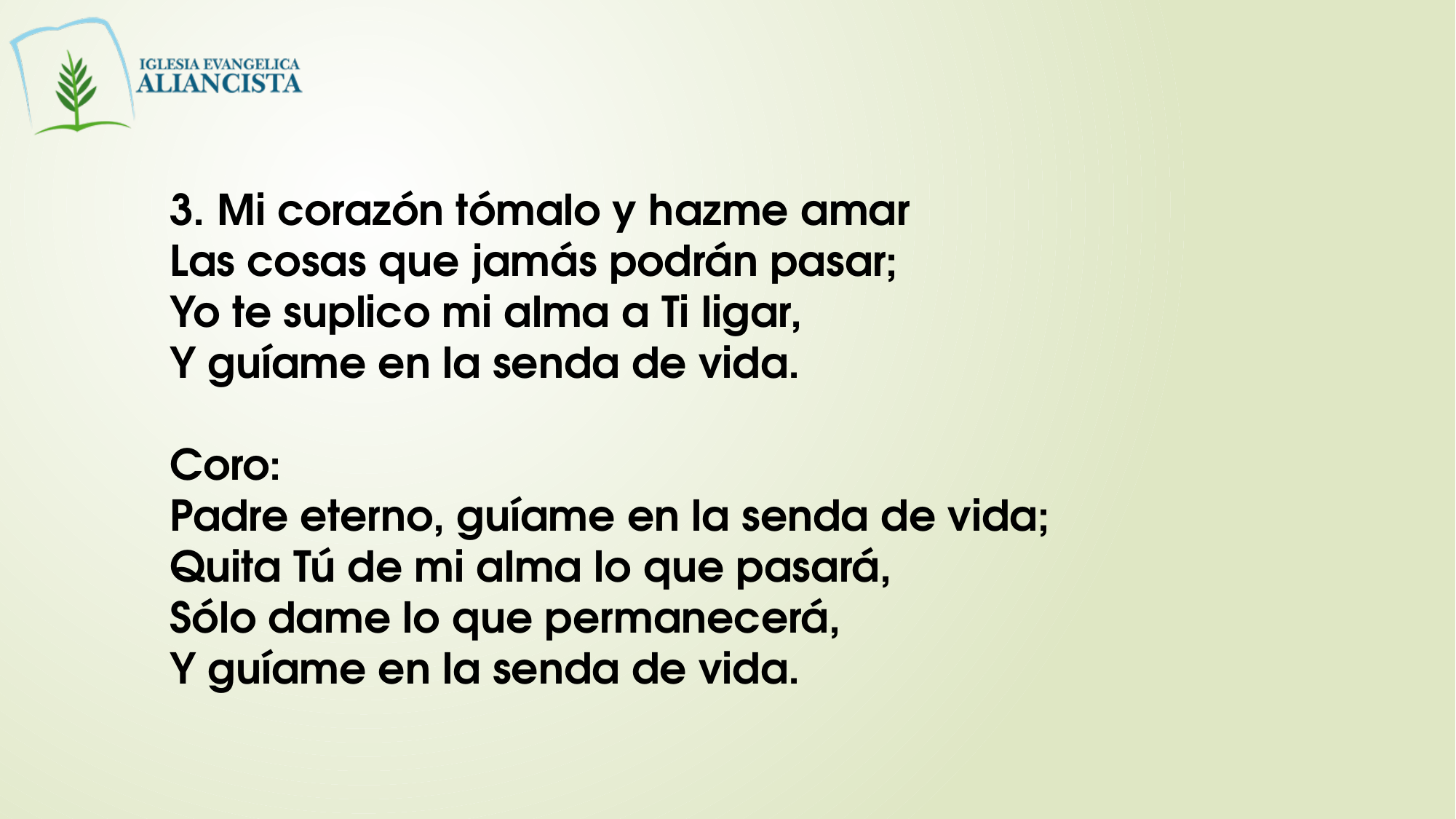

3. Mi corazón tómalo y hazme amar
Las cosas que jamás podrán pasar;
Yo te suplico mi alma a Ti ligar,
Y guíame en la senda de vida.

Coro:
Padre eterno, guíame en la senda de vida;
Quita Tú de mi alma lo que pasará,
Sólo dame lo que permanecerá,
Y guíame en la senda de vida.